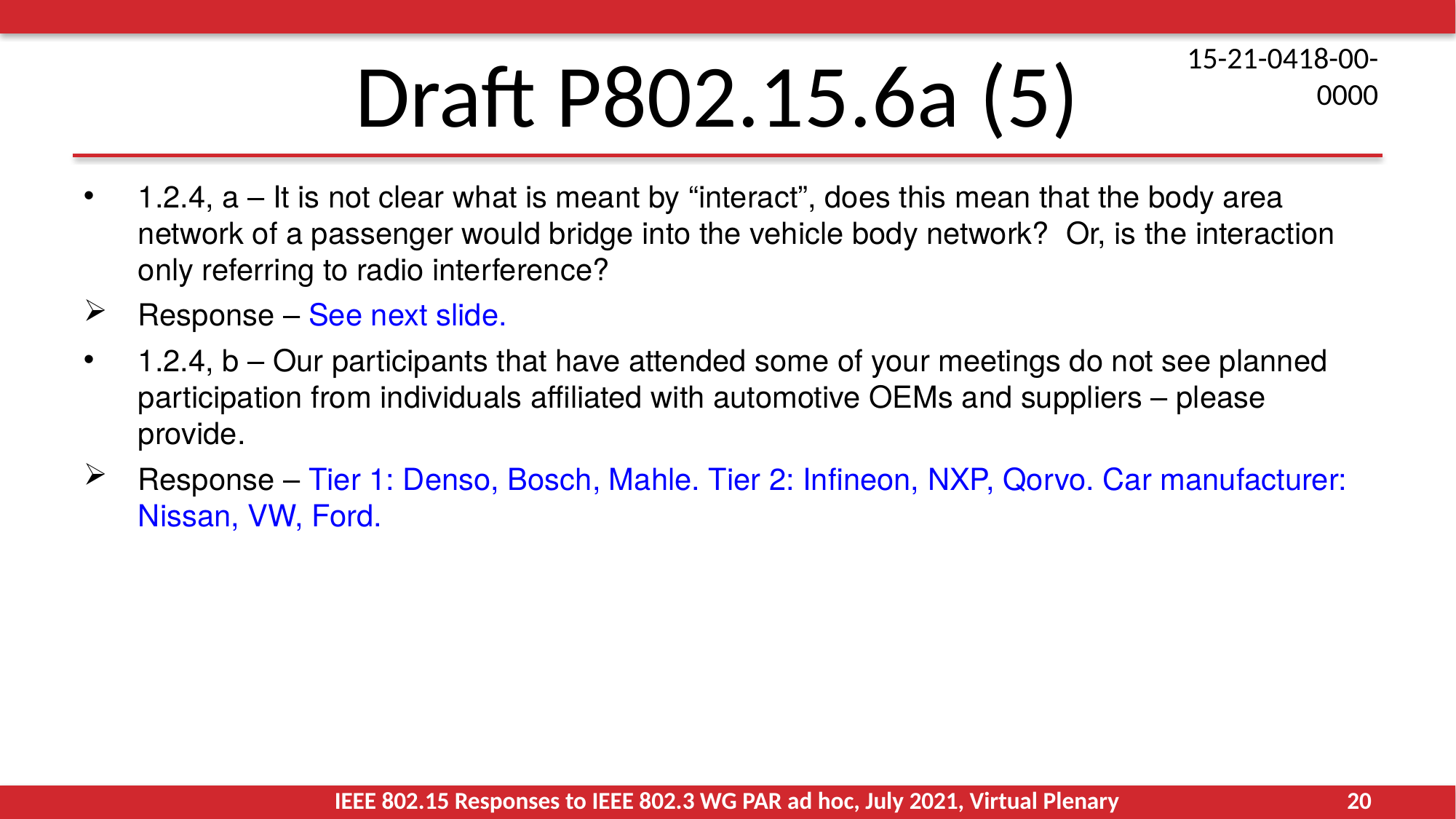

# Draft P802.15.6a (5)
1.2.4, a – It is not clear what is meant by “interact”, does this mean that the body area network of a passenger would bridge into the vehicle body network?  Or, is the interaction only referring to radio interference?
Response – See next slide.
1.2.4, b – Our participants that have attended some of your meetings do not see planned participation from individuals affiliated with automotive OEMs and suppliers – please provide.
Response – Tier 1: Denso, Bosch, Mahle. Tier 2: Infineon, NXP, Qorvo. Car manufacturer: Nissan, VW, Ford.

IEEE 802.15 Responses to IEEE 802.3 WG PAR ad hoc, July 2021, Virtual Plenary
20